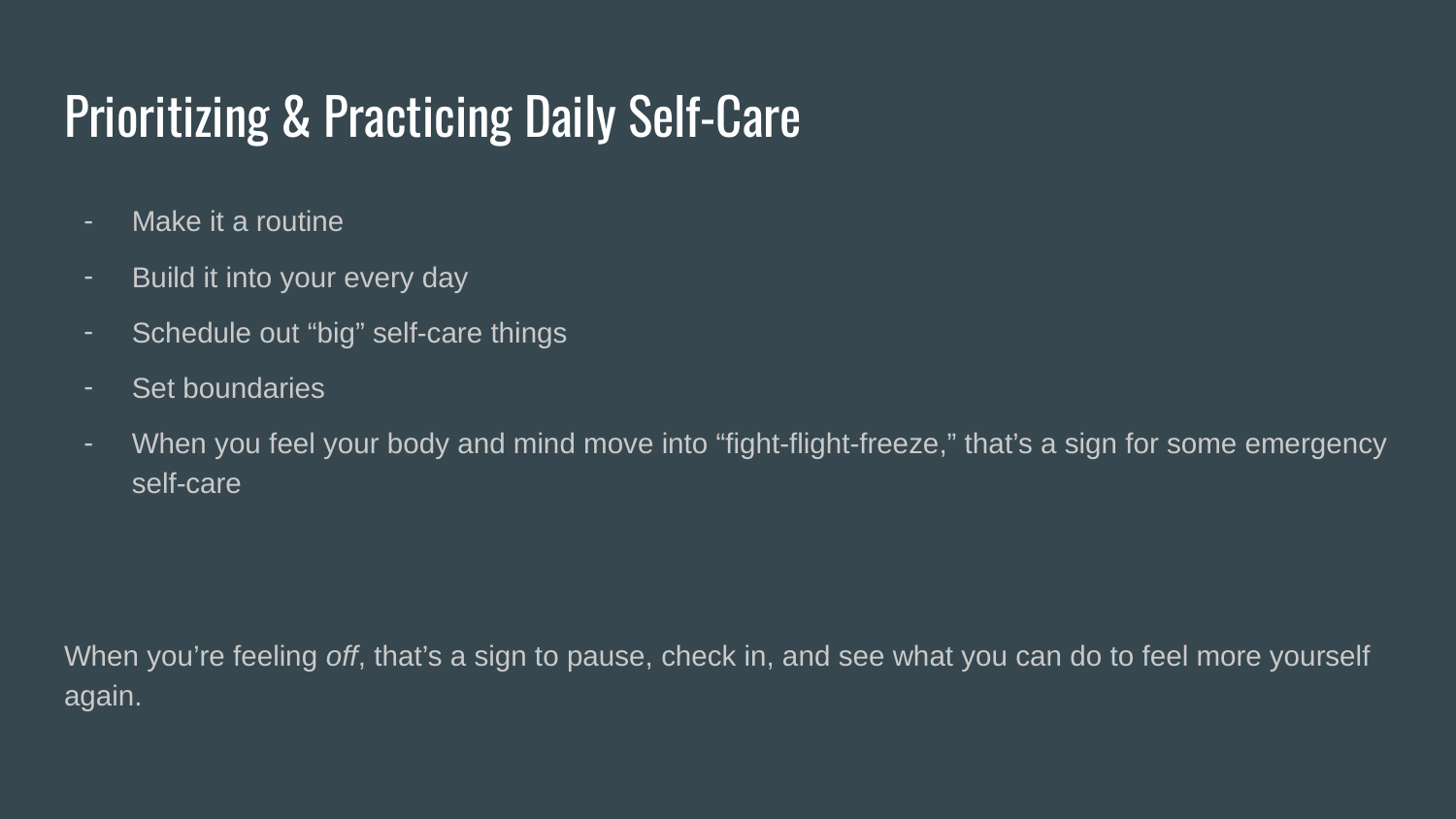

# Prioritizing & Practicing Daily Self-Care
Make it a routine
Build it into your every day
Schedule out “big” self-care things
Set boundaries
When you feel your body and mind move into “fight-flight-freeze,” that’s a sign for some emergency self-care

When you’re feeling off, that’s a sign to pause, check in, and see what you can do to feel more yourself again.